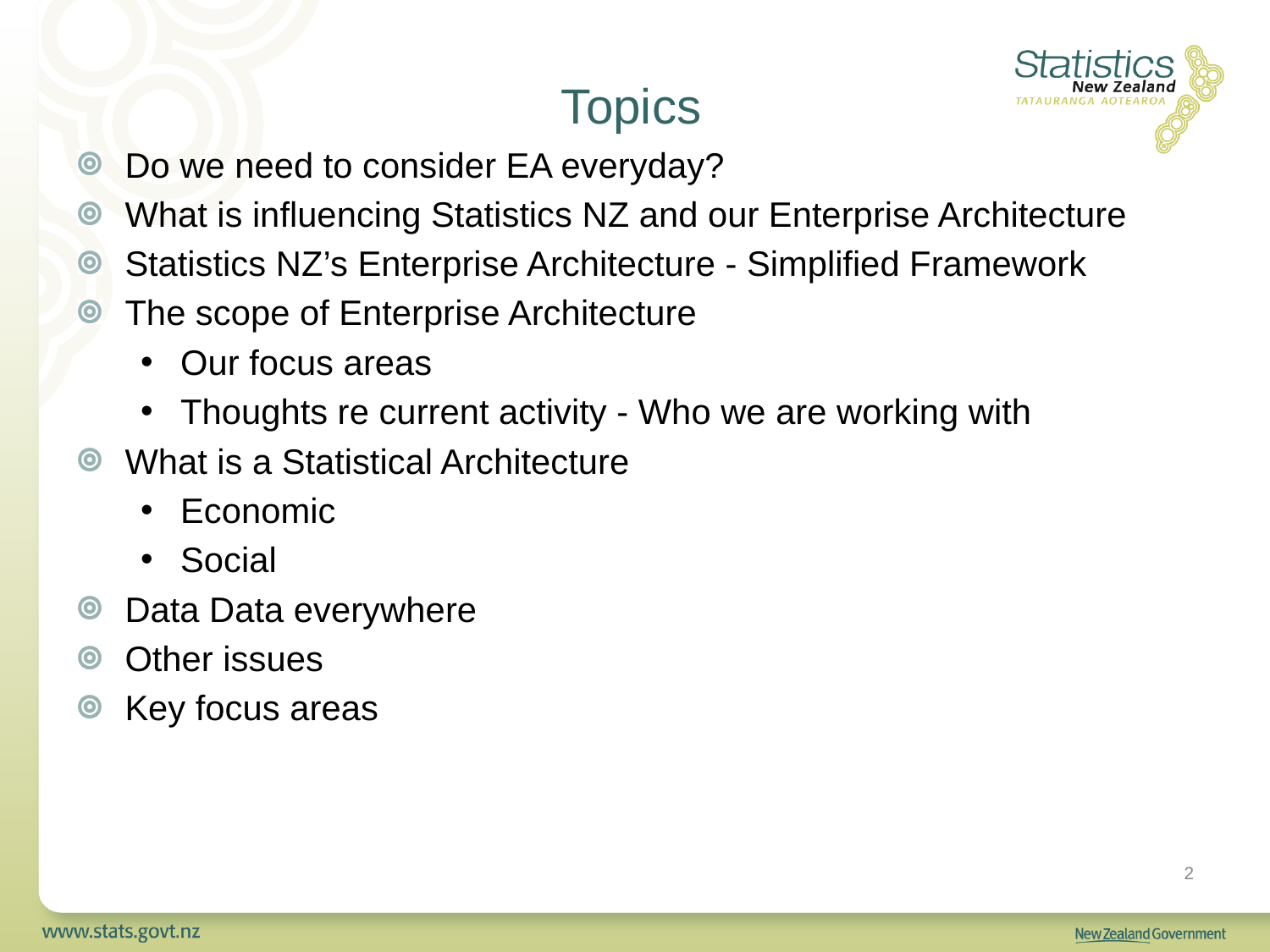

# Topics
Do we need to consider EA everyday?
What is influencing Statistics NZ and our Enterprise Architecture
Statistics NZ’s Enterprise Architecture - Simplified Framework
The scope of Enterprise Architecture
Our focus areas
Thoughts re current activity - Who we are working with
What is a Statistical Architecture
Economic
Social
Data Data everywhere
Other issues
Key focus areas

2